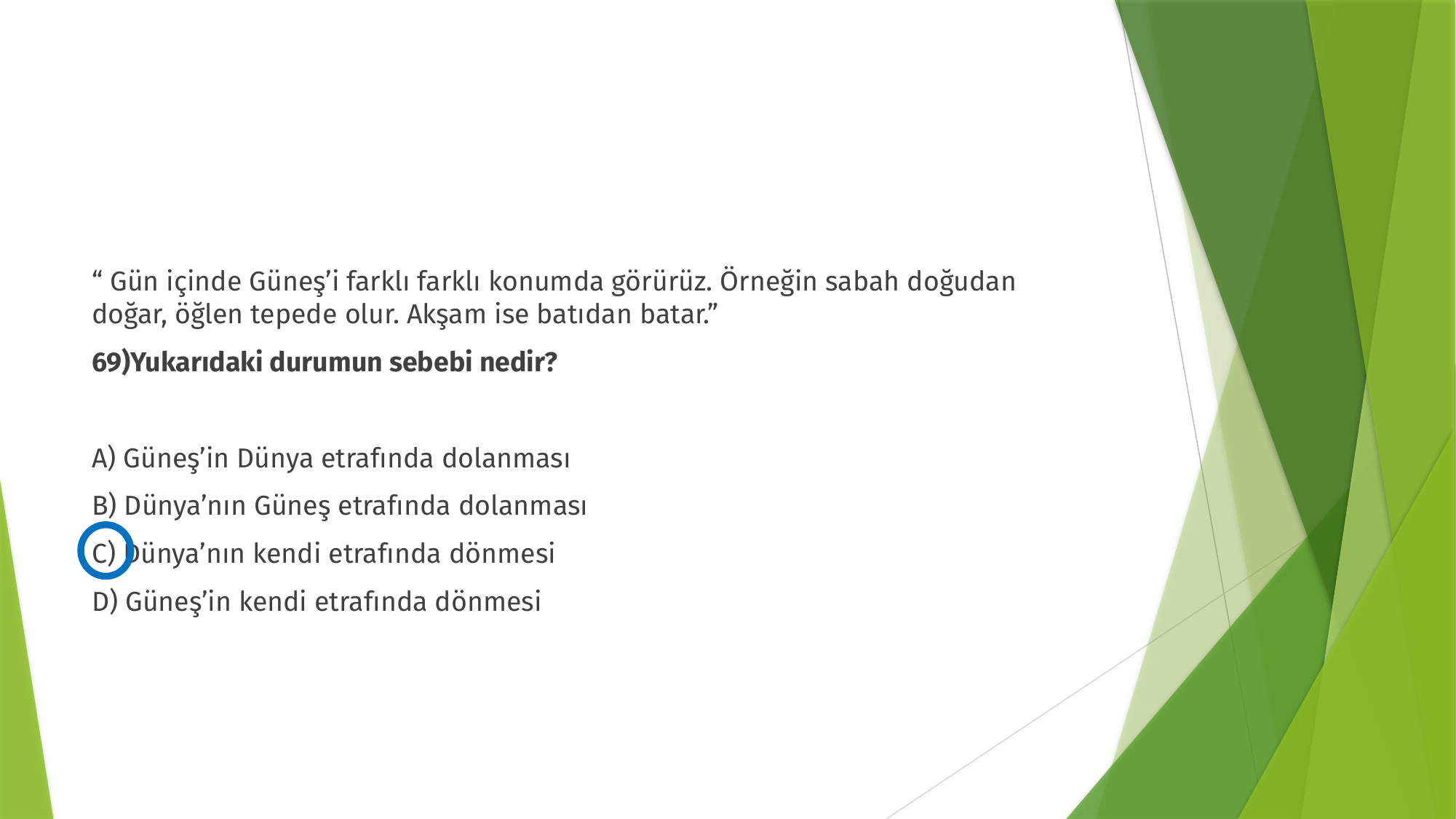

#
“ Gün içinde Güneş’i farklı farklı konumda görürüz. Örneğin sabah doğudan doğar, öğlen tepede olur. Akşam ise batıdan batar.”
69)Yukarıdaki durumun sebebi nedir?

A) Güneş’in Dünya etrafında dolanması
B) Dünya’nın Güneş etrafında dolanması
C) Dünya’nın kendi etrafında dönmesi
D) Güneş’in kendi etrafında dönmesi